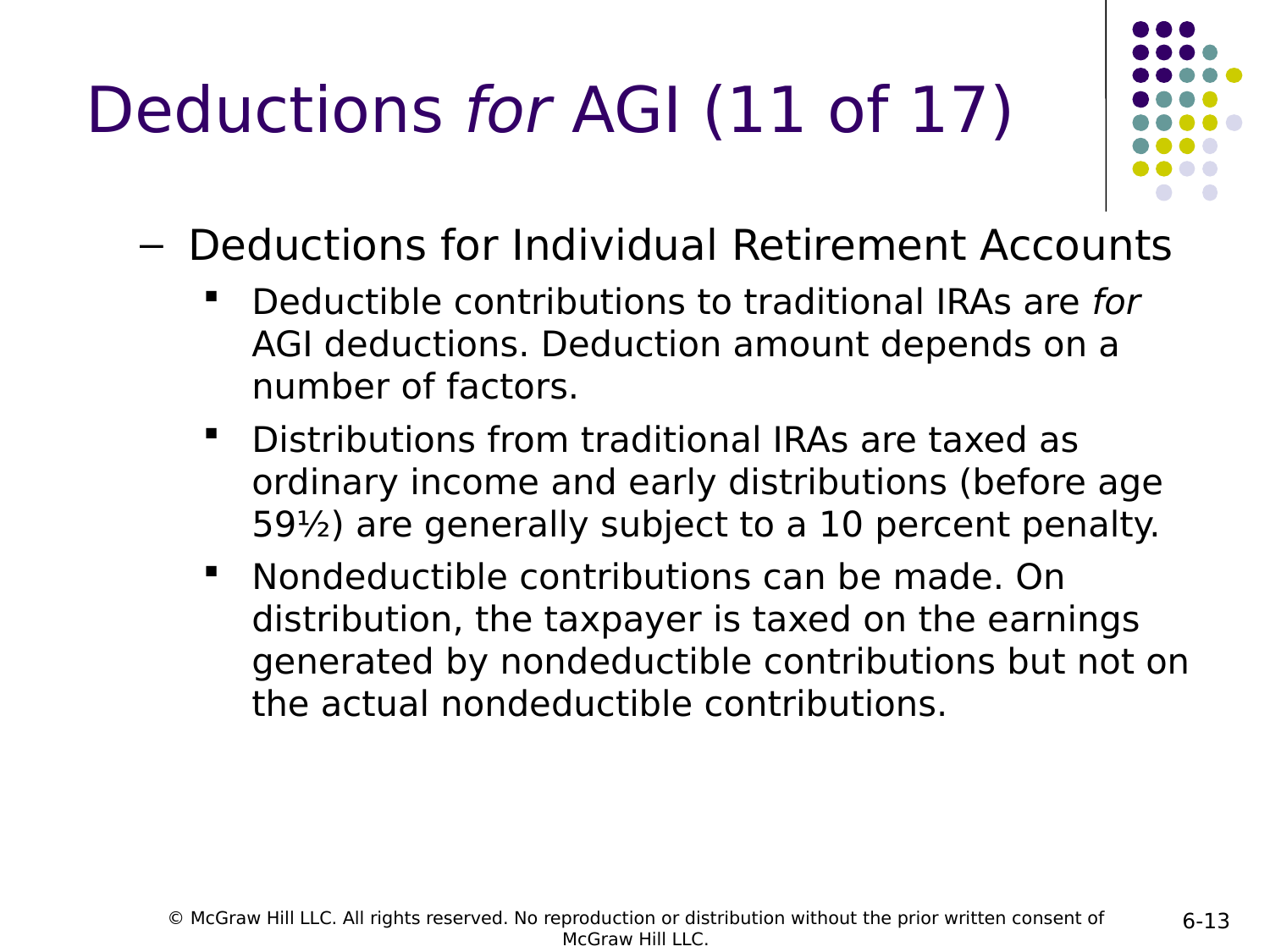

# Deductions for AGI (11 of 17)
Deductions for Individual Retirement Accounts
Deductible contributions to traditional IRAs are for AGI deductions. Deduction amount depends on a number of factors.
Distributions from traditional IRAs are taxed as ordinary income and early distributions (before age 59½) are generally subject to a 10 percent penalty.
Nondeductible contributions can be made. On distribution, the taxpayer is taxed on the earnings generated by nondeductible contributions but not on the actual nondeductible contributions.